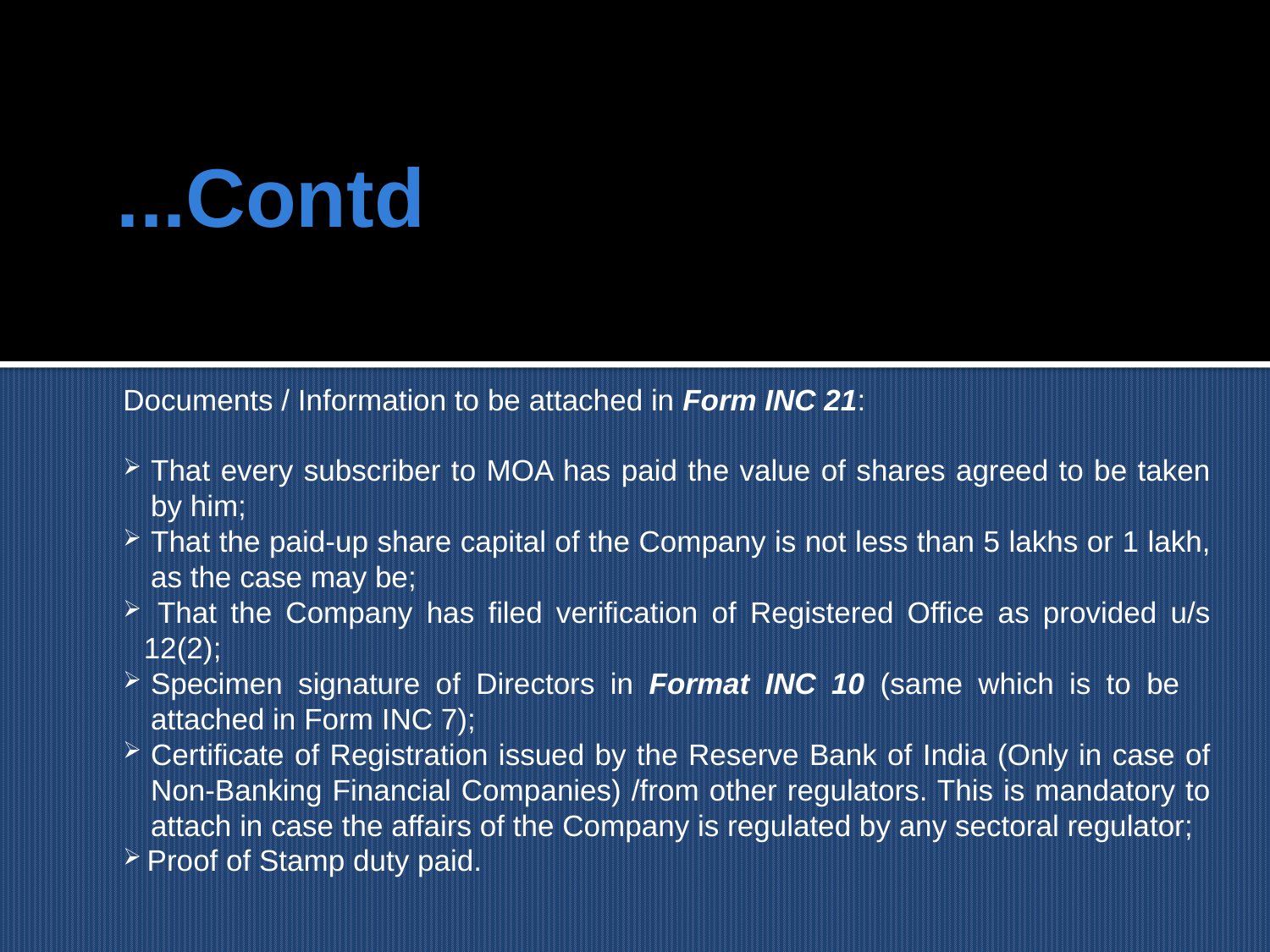

# ...Contd
Documents / Information to be attached in Form INC 21:

That every subscriber to MOA has paid the value of shares agreed to be taken by him;
That the paid-up share capital of the Company is not less than 5 lakhs or 1 lakh, as the case may be;
 That the Company has filed verification of Registered Office as provided u/s 12(2);
Specimen signature of Directors in Format INC 10 (same which is to be   attached in Form INC 7);
Certificate of Registration issued by the Reserve Bank of India (Only in case of Non-Banking Financial Companies) /from other regulators. This is mandatory to attach in case the affairs of the Company is regulated by any sectoral regulator;
  Proof of Stamp duty paid.